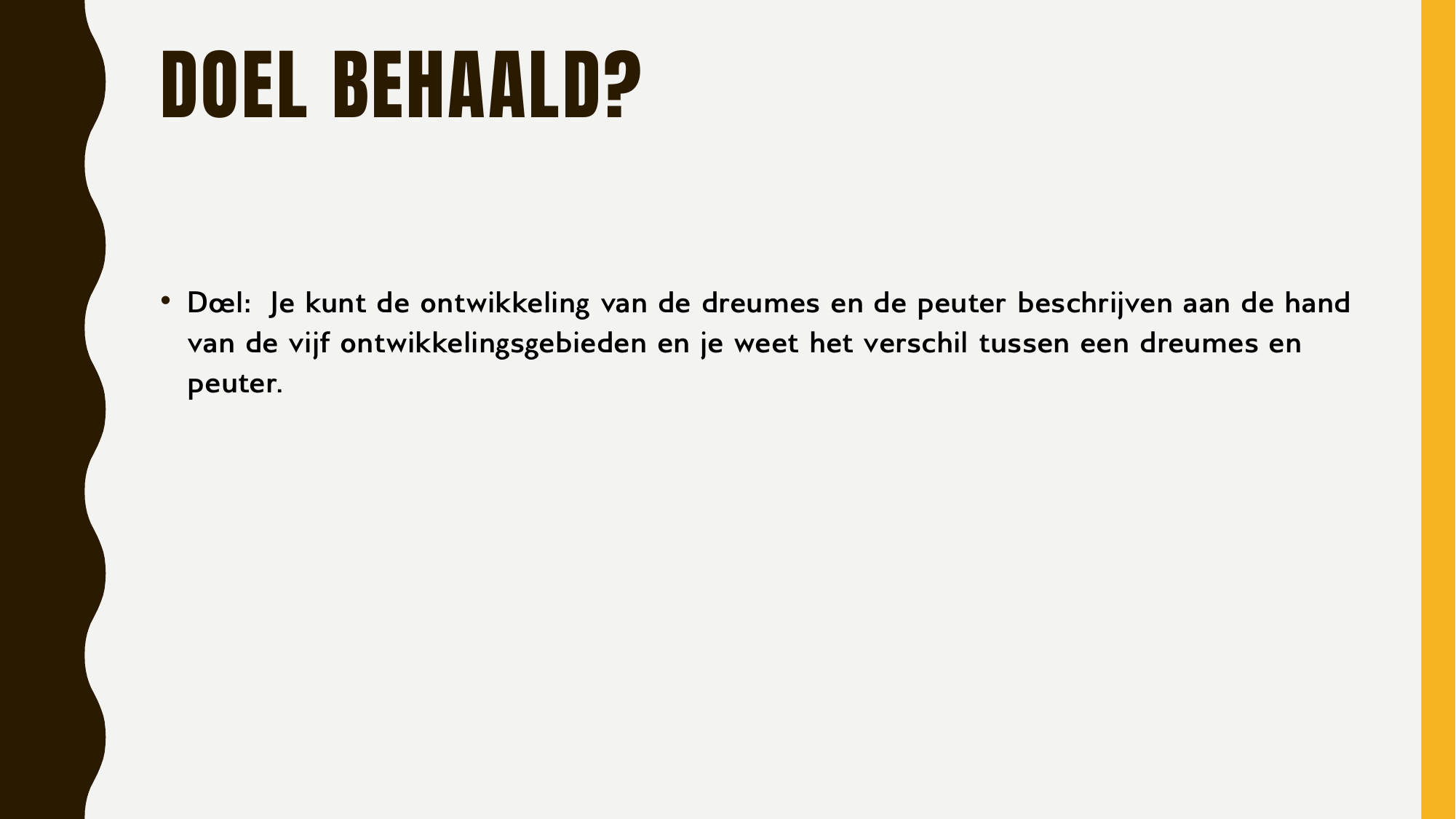

# Doel behaald?
Doel:  Je kunt de ontwikkeling van de dreumes en de peuter beschrijven aan de hand van de vijf ontwikkelingsgebieden en je weet het verschil tussen een dreumes en peuter.